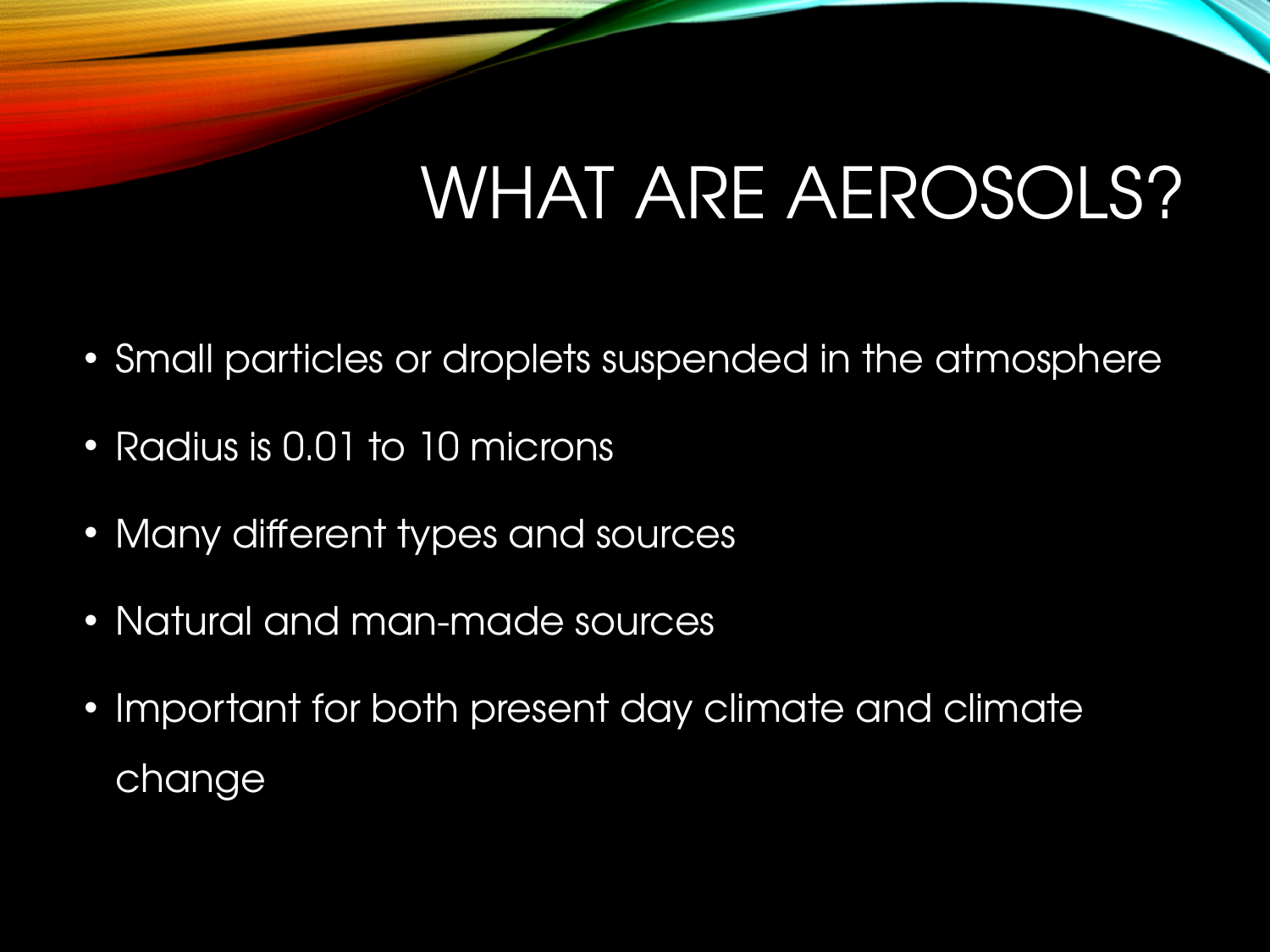

# What are aerosols?
Small particles or droplets suspended in the atmosphere
Radius is 0.01 to 10 microns
Many different types and sources
Natural and man-made sources
Important for both present day climate and climate change